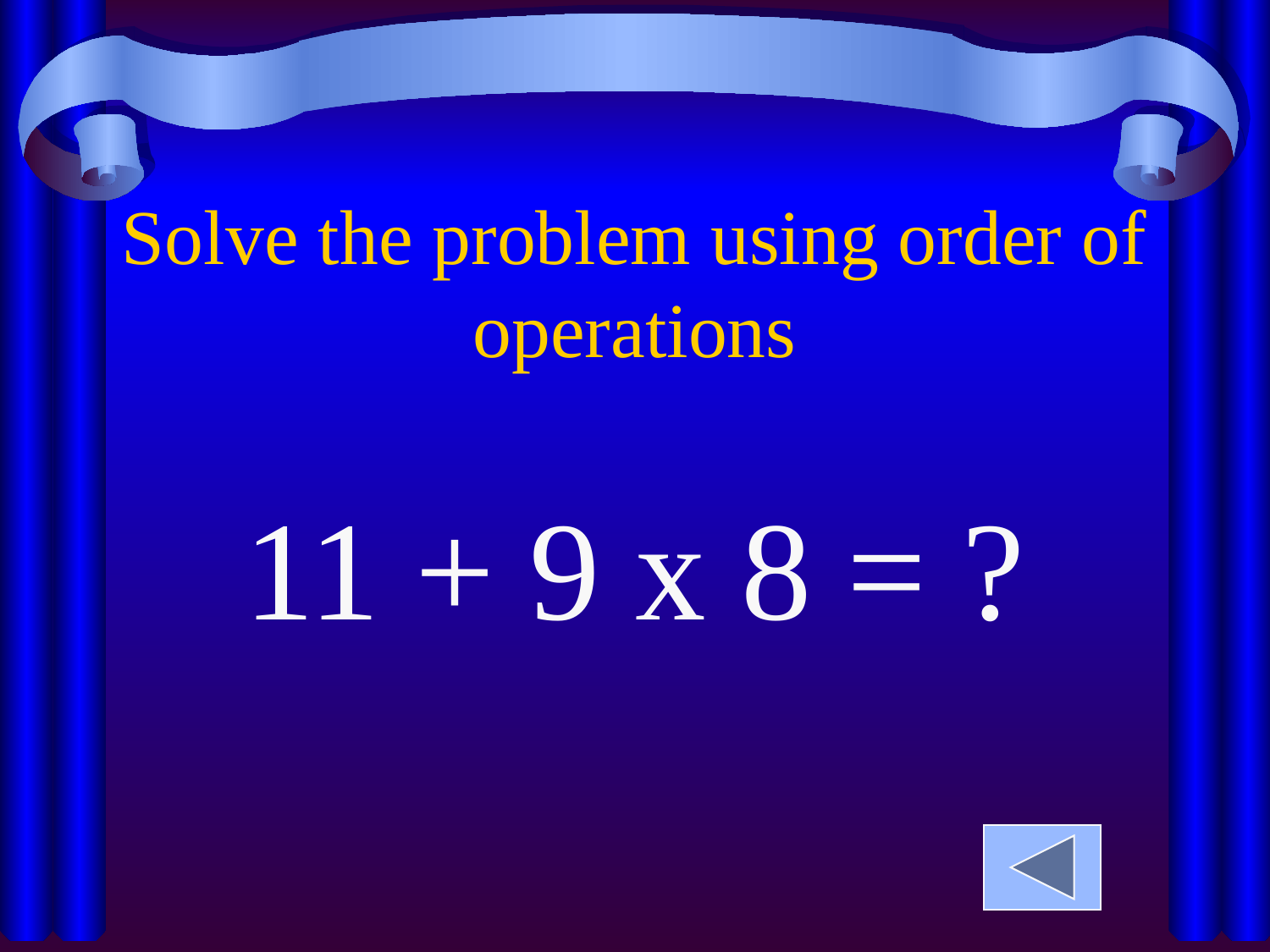

11 + 9 x 8 = ?
Solve the problem using order of operations